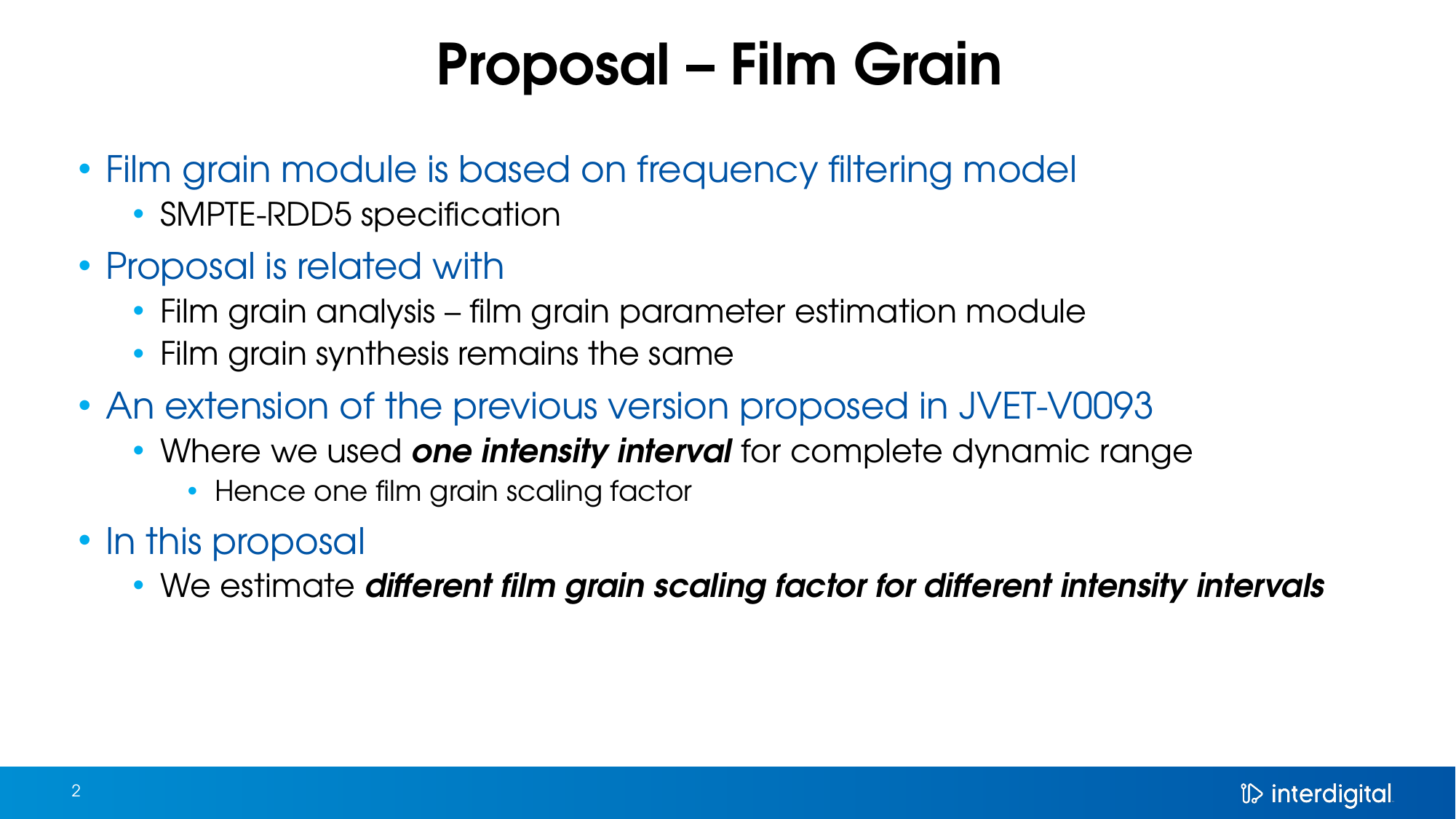

# Proposal – Film Grain
Film grain module is based on frequency filtering model
SMPTE-RDD5 specification
Proposal is related with
Film grain analysis – film grain parameter estimation module
Film grain synthesis remains the same
An extension of the previous version proposed in JVET-V0093
Where we used one intensity interval for complete dynamic range
Hence one film grain scaling factor
In this proposal
We estimate different film grain scaling factor for different intensity intervals

2